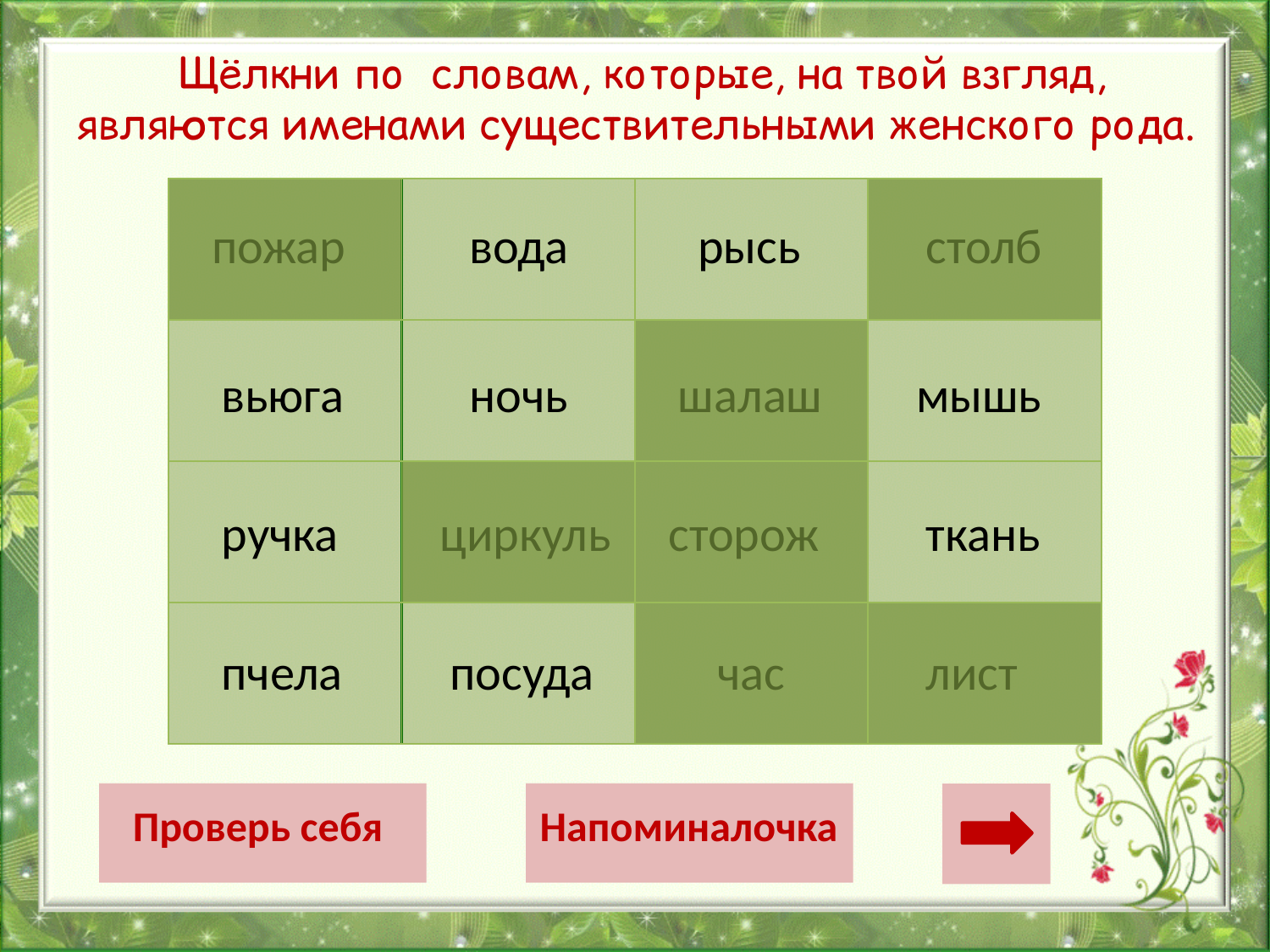

Щёлкни по  словам, которые, на твой взгляд,
являются именами существительными женского рода.

|  |  |  |  |
| --- | --- | --- | --- |
|  |  |  |  |
|  |  |  |  |
|  |  |  |  |
пожар
вода
рысь
столб
вьюга
ночь
шалаш
мышь
ручка
циркуль
сторож
ткань
пчела
посуда
час
лист

Проверь себя

Напоминалочка